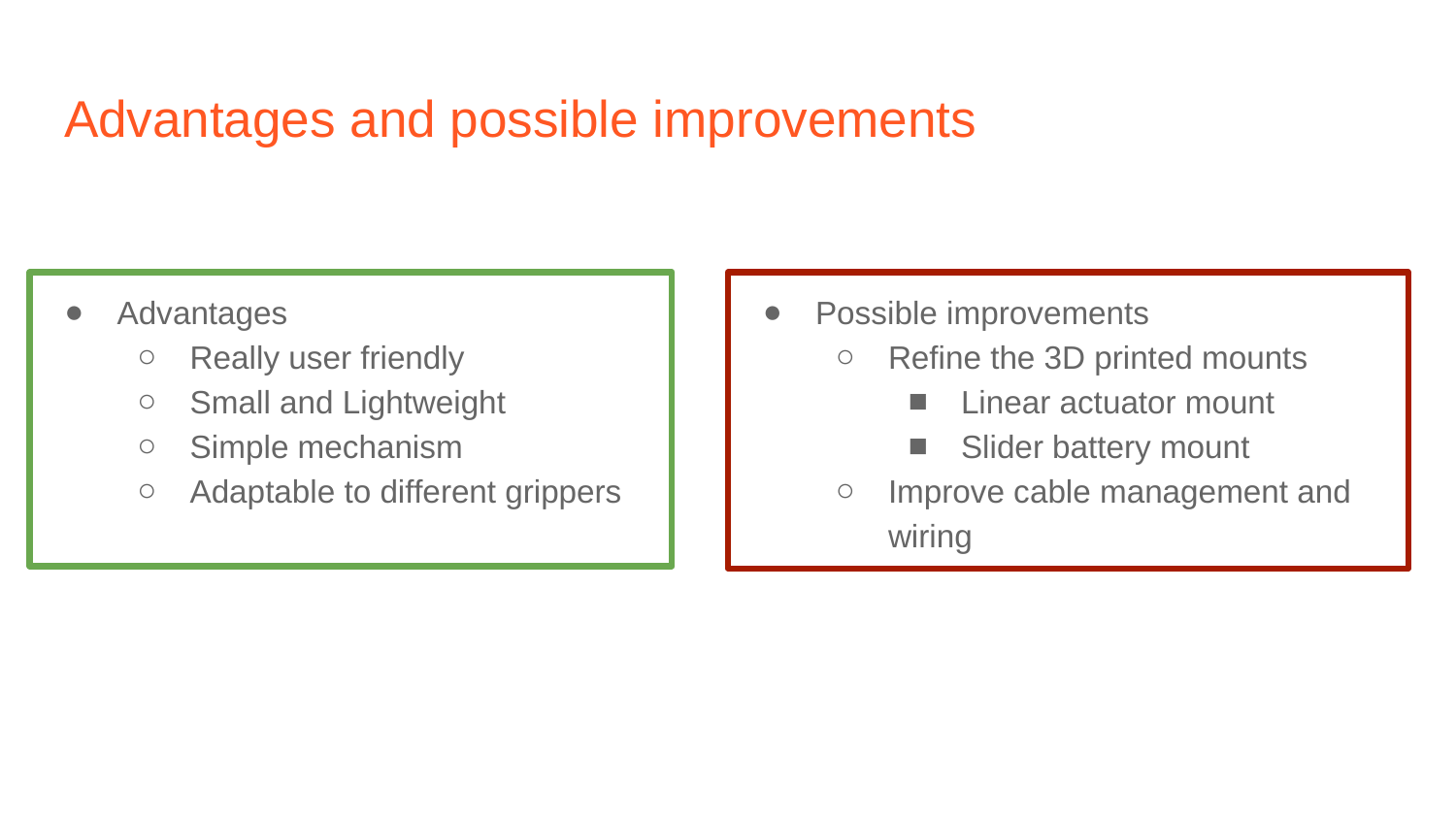

# Advantages and possible improvements

Advantages
Really user friendly
Small and Lightweight
Simple mechanism
Adaptable to different grippers
Possible improvements
Refine the 3D printed mounts
Linear actuator mount
Slider battery mount
Improve cable management and wiring